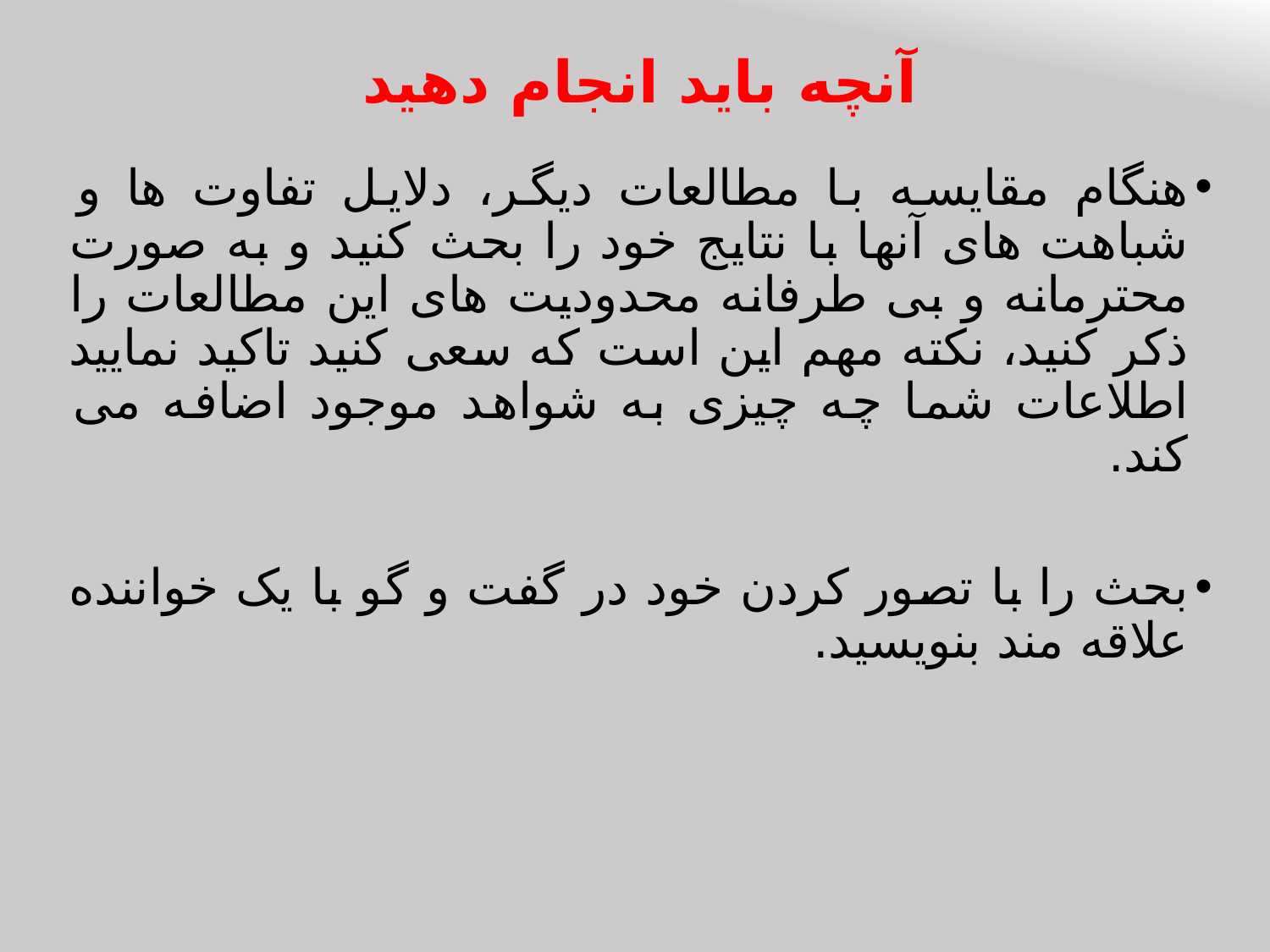

# آنچه باید انجام دهید
هنگام مقایسه با مطالعات دیگر، دلایل تفاوت ها و شباهت های آنها با نتایج خود را بحث کنید و به صورت محترمانه و بی طرفانه محدودیت های این مطالعات را ذکر کنید، نکته مهم این است که سعی کنید تاکید نمایید اطلاعات شما چه چیزی به شواهد موجود اضافه می کند.

بحث را با تصور کردن خود در گفت و گو با یک خواننده علاقه مند بنویسید.